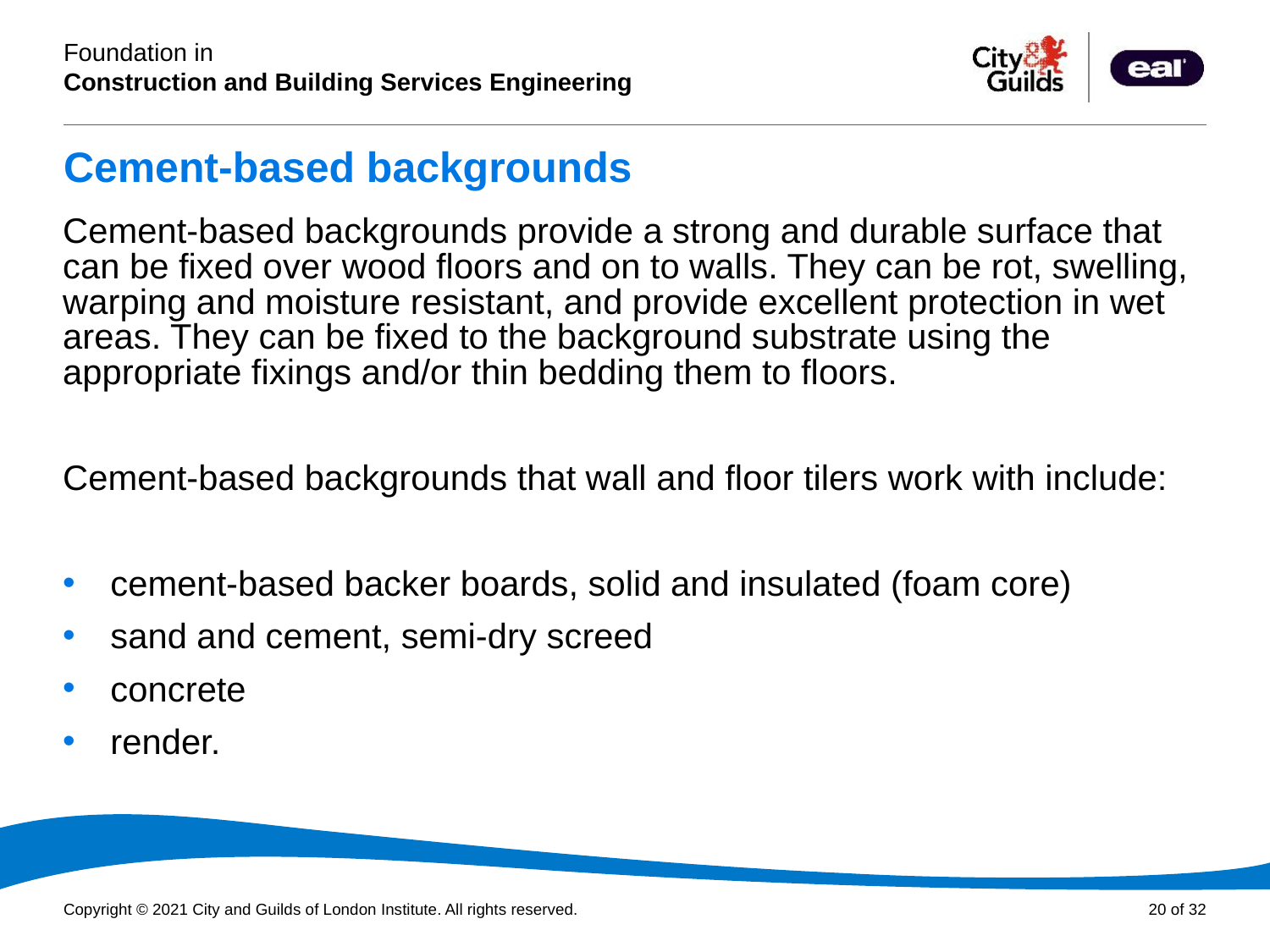

# Cement-based backgrounds
Cement-based backgrounds provide a strong and durable surface that can be fixed over wood floors and on to walls. They can be rot, swelling,  warping and moisture resistant, and provide excellent protection in wet areas. They can be fixed to the background substrate using the appropriate fixings and/or thin bedding them to floors.

Cement-based backgrounds that wall and floor tilers work with include:

cement-based backer boards, solid and insulated (foam core)
sand and cement, semi-dry screed
concrete
render.